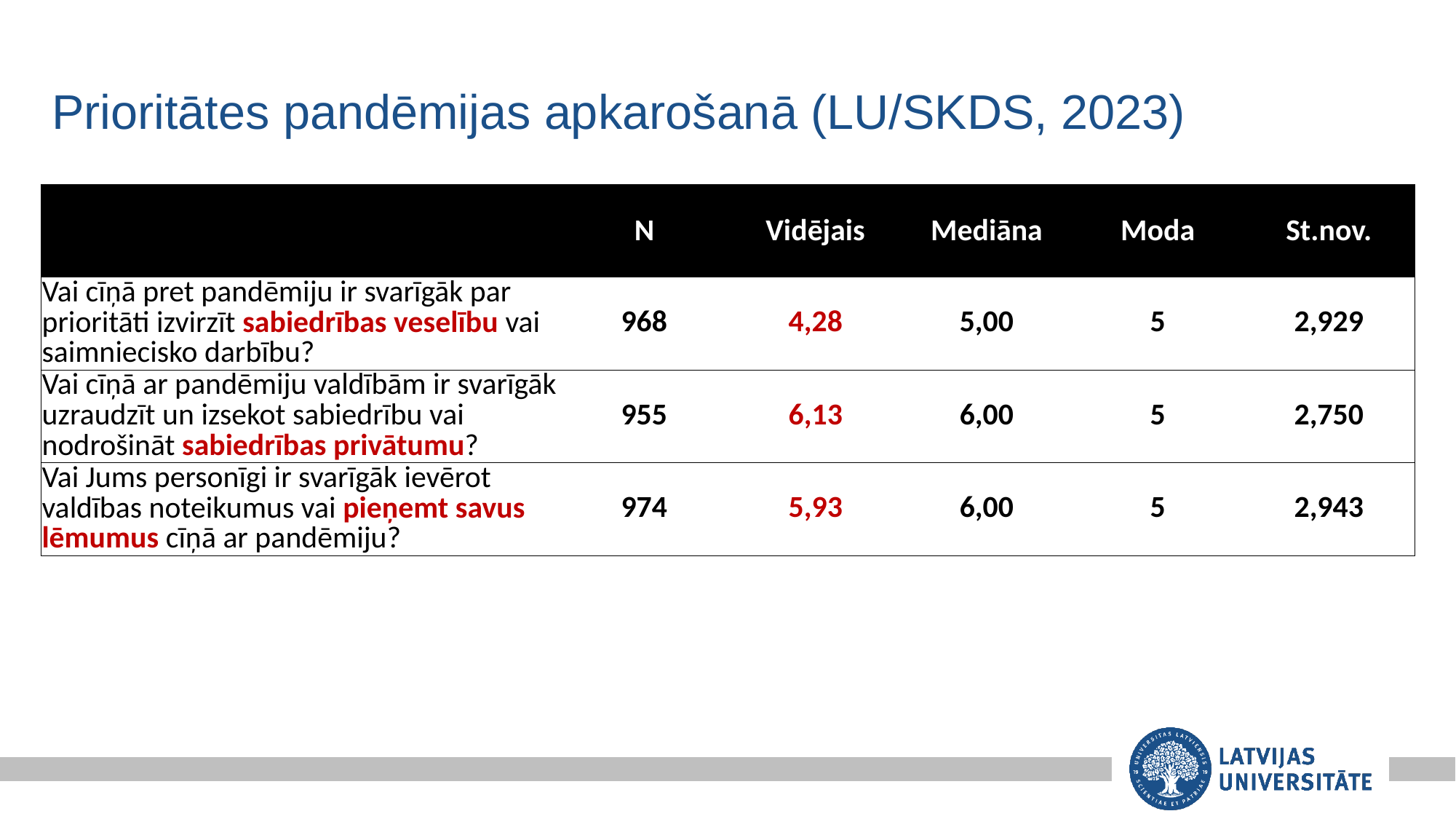

# Prioritātes pandēmijas apkarošanā (LU/SKDS, 2023)
|  | N | Vidējais | Mediāna | Moda | St.nov. |
| --- | --- | --- | --- | --- | --- |
| Vai cīņā pret pandēmiju ir svarīgāk par prioritāti izvirzīt sabiedrības veselību vai saimniecisko darbību? | 968 | 4,28 | 5,00 | 5 | 2,929 |
| Vai cīņā ar pandēmiju valdībām ir svarīgāk uzraudzīt un izsekot sabiedrību vai nodrošināt sabiedrības privātumu? | 955 | 6,13 | 6,00 | 5 | 2,750 |
| Vai Jums personīgi ir svarīgāk ievērot valdības noteikumus vai pieņemt savus lēmumus cīņā ar pandēmiju? | 974 | 5,93 | 6,00 | 5 | 2,943 |